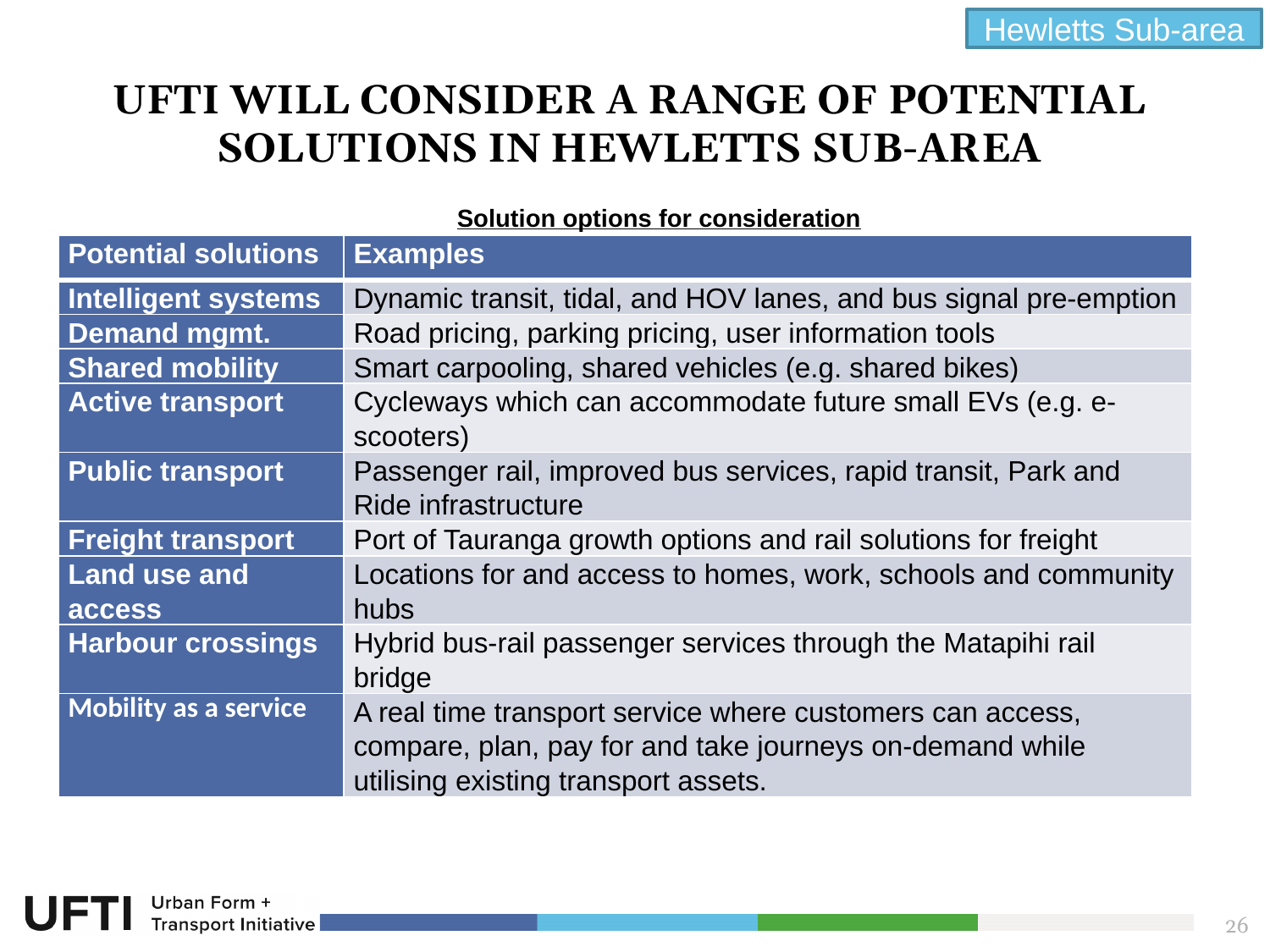

Hewletts Sub-area
# UFTI will consider a range of Potential solutions in hewletts sub-area
Solution options for consideration
| Potential solutions | Examples |
| --- | --- |
| Intelligent systems | Dynamic transit, tidal, and HOV lanes, and bus signal pre-emption |
| Demand mgmt. | Road pricing, parking pricing, user information tools |
| Shared mobility | Smart carpooling, shared vehicles (e.g. shared bikes) |
| Active transport | Cycleways which can accommodate future small EVs (e.g. e-scooters) |
| Public transport | Passenger rail, improved bus services, rapid transit, Park and Ride infrastructure |
| Freight transport | Port of Tauranga growth options and rail solutions for freight |
| Land use and access | Locations for and access to homes, work, schools and community hubs |
| Harbour crossings | Hybrid bus-rail passenger services through the Matapihi rail bridge |
| Mobility as a service | A real time transport service where customers can access, compare, plan, pay for and take journeys on-demand while utilising existing transport assets. |
26